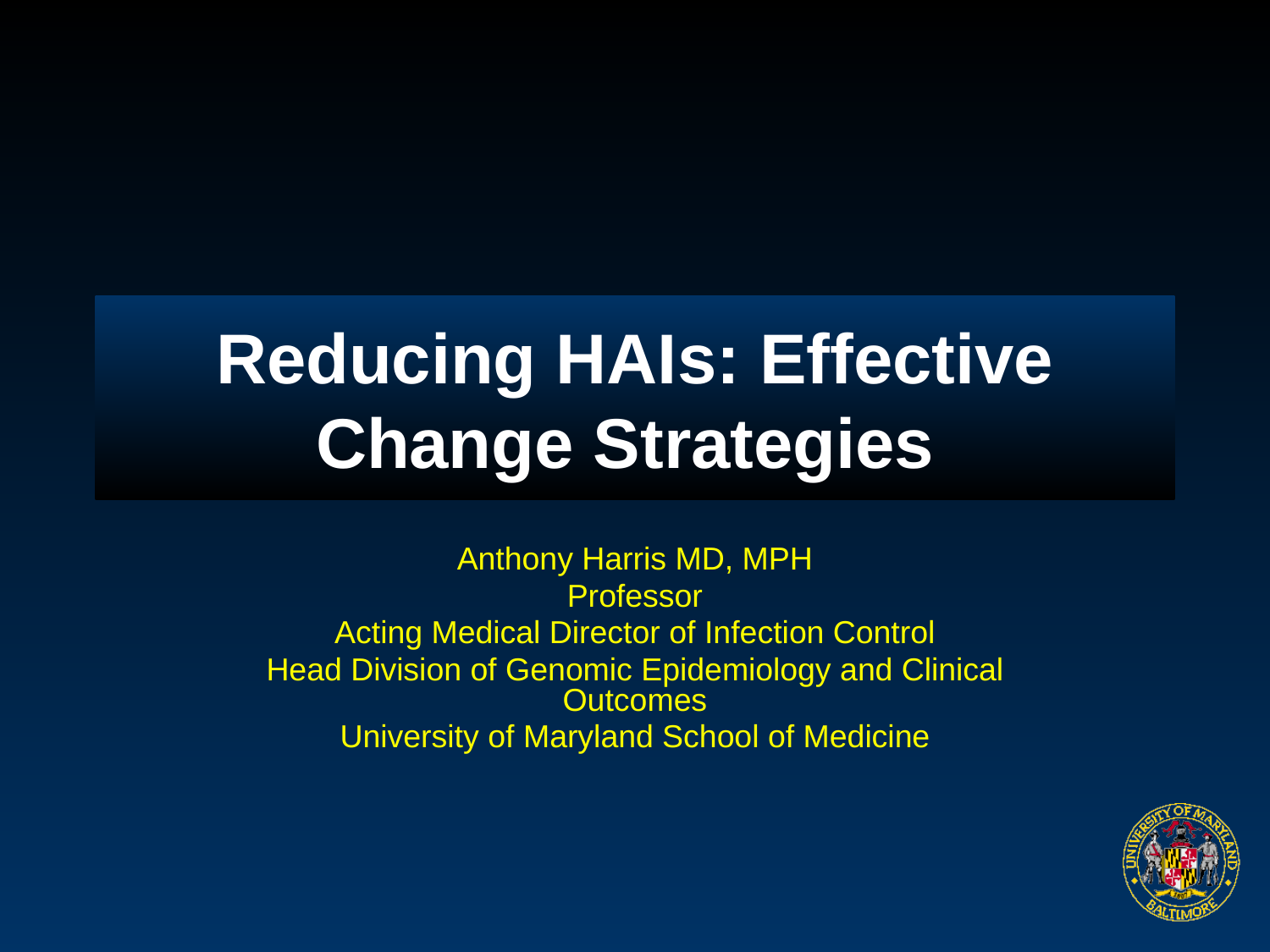

# Reducing HAIs: Effective Change Strategies
Anthony Harris MD, MPH
Professor
Acting Medical Director of Infection Control
Head Division of Genomic Epidemiology and Clinical Outcomes
University of Maryland School of Medicine